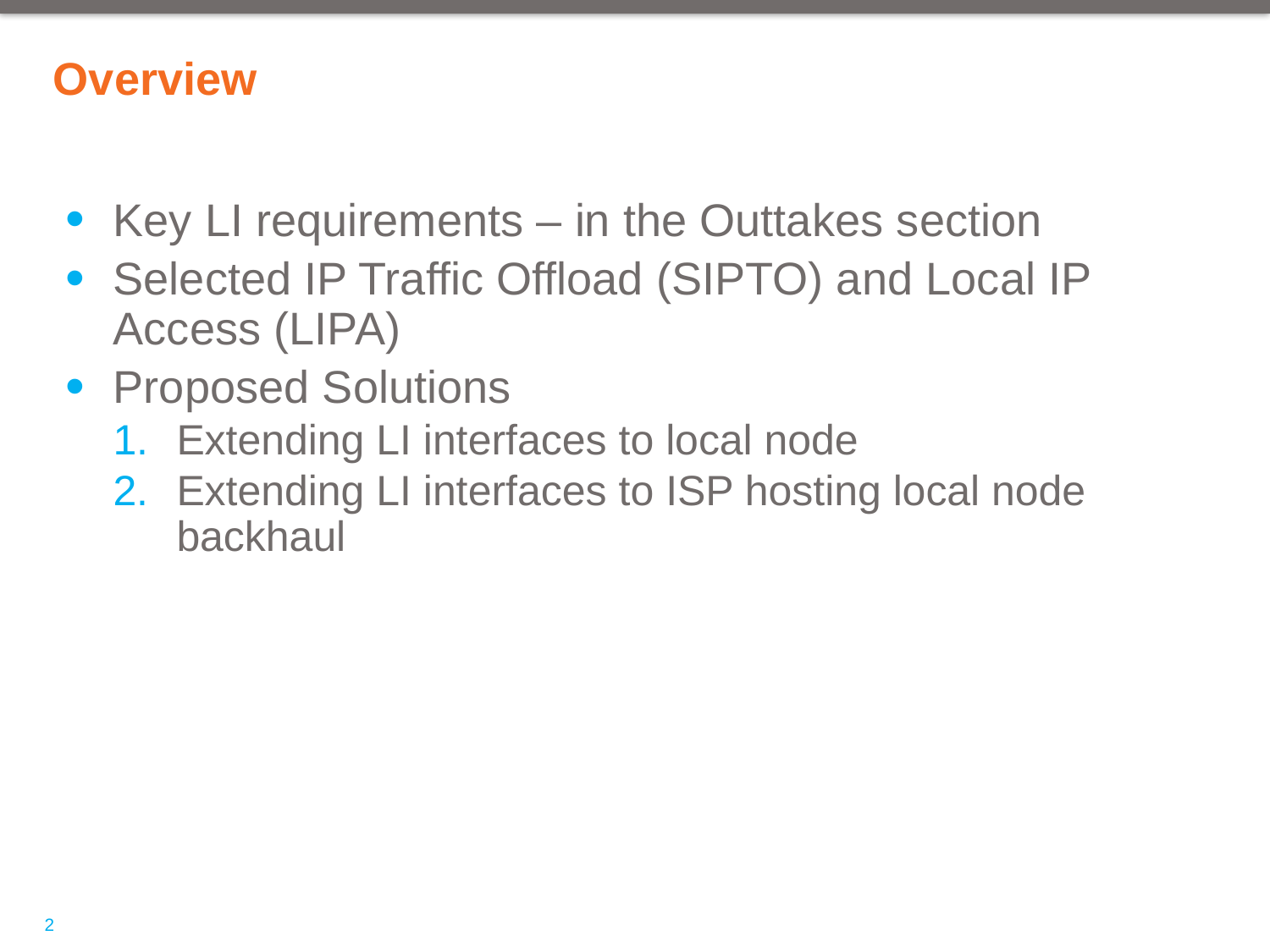

# Overview
Key LI requirements – in the Outtakes section
Selected IP Traffic Offload (SIPTO) and Local IP Access (LIPA)
Proposed Solutions
Extending LI interfaces to local node
Extending LI interfaces to ISP hosting local node backhaul